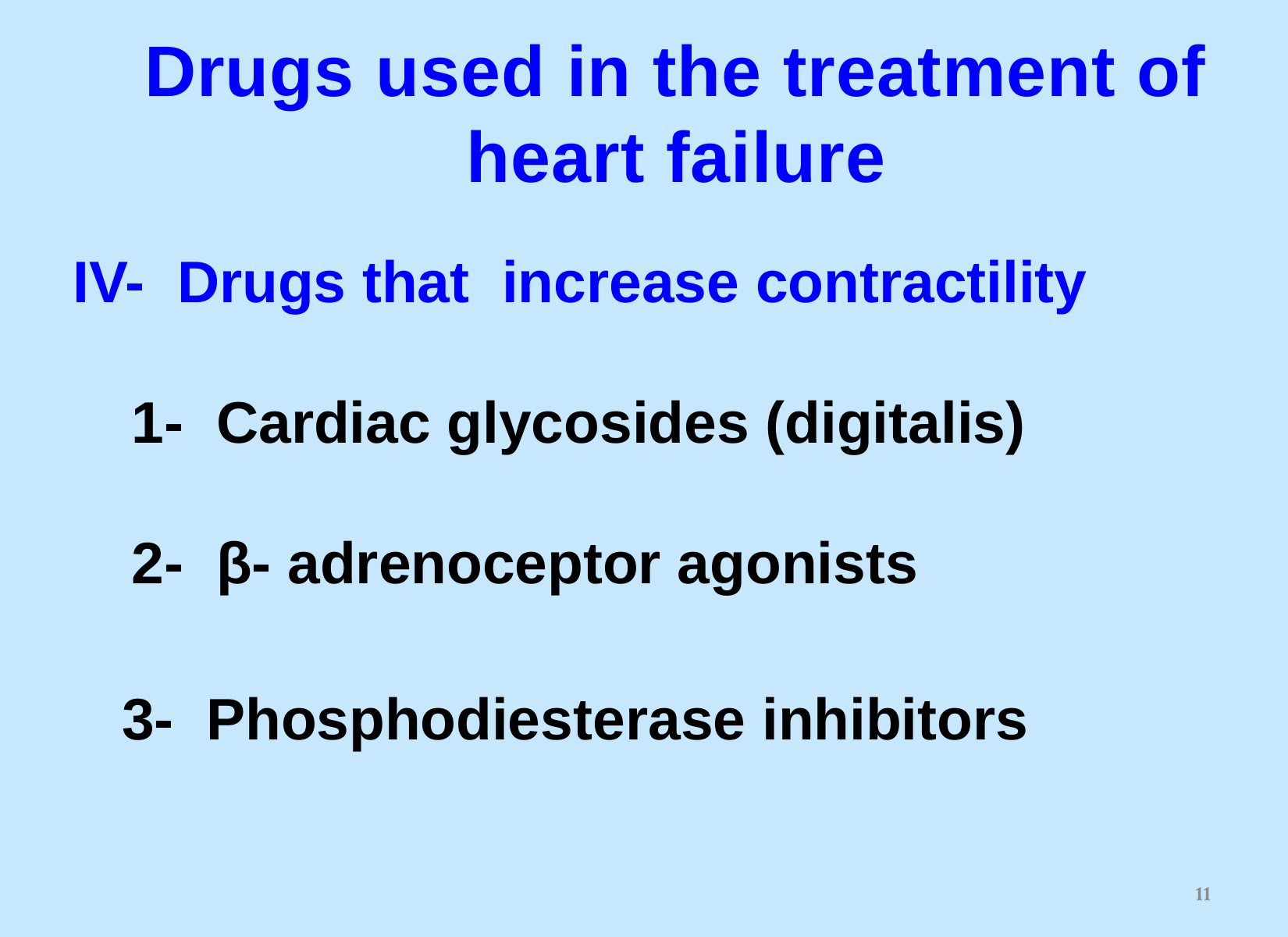

Drugs used in the treatment of heart failure

IV-  Drugs that  increase contractility

1-  Cardiac glycosides (digitalis)

2-  β- adrenoceptor agonists

   3-  Phosphodiesterase inhibitors

11